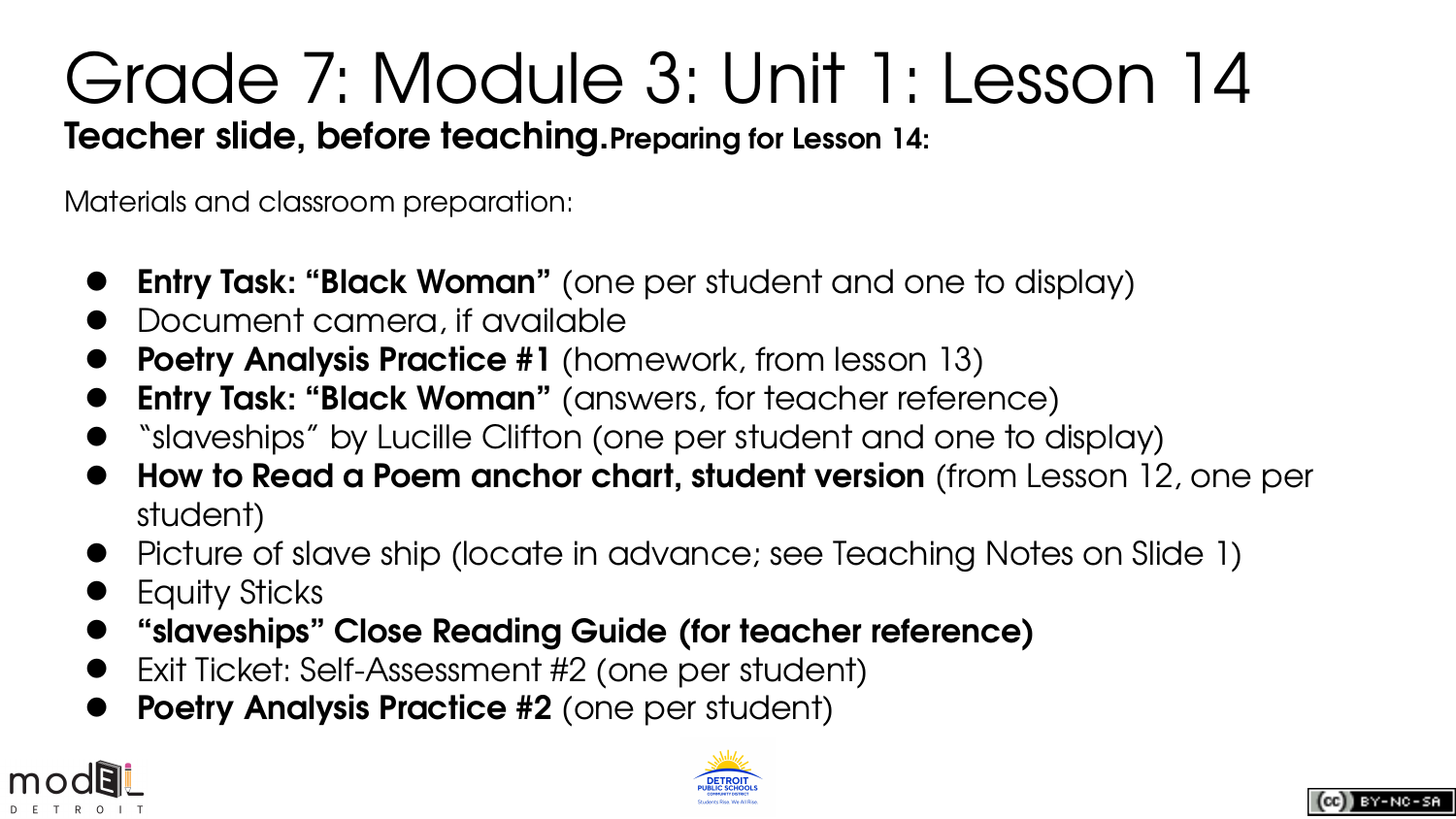

Grade 7: Module 3: Unit 1: Lesson 14
Teacher slide, before teaching.Preparing for Lesson 14:

Materials and classroom preparation:

Entry Task: “Black Woman” (one per student and one to display)
Document camera, if available
Poetry Analysis Practice #1 (homework, from lesson 13)
Entry Task: “Black Woman” (answers, for teacher reference)
“slaveships” by Lucille Clifton (one per student and one to display)
How to Read a Poem anchor chart, student version (from Lesson 12, one per student)
Picture of slave ship (locate in advance; see Teaching Notes on Slide 1)
Equity Sticks
“slaveships” Close Reading Guide (for teacher reference)
Exit Ticket: Self-Assessment #2 (one per student)
Poetry Analysis Practice #2 (one per student)